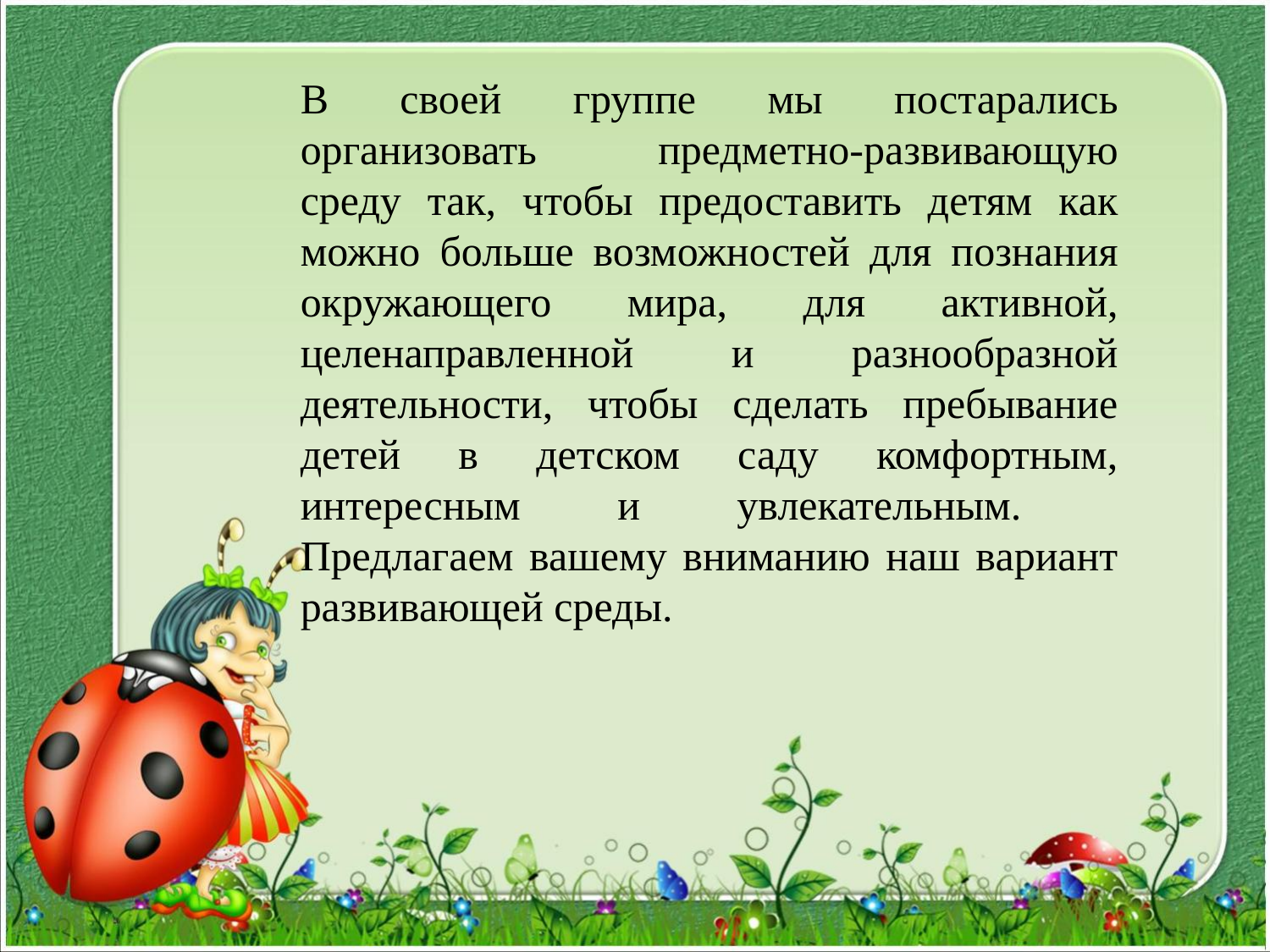

# В своей группе мы постарались организовать предметно-развивающую среду так, чтобы предоставить детям как можно больше возможностей для познания окружающего мира, для активной, целенаправленной и разнообразной деятельности, чтобы сделать пребывание детей в детском саду комфортным, интересным и увлекательным. Предлагаем вашему вниманию наш вариант развивающей среды.